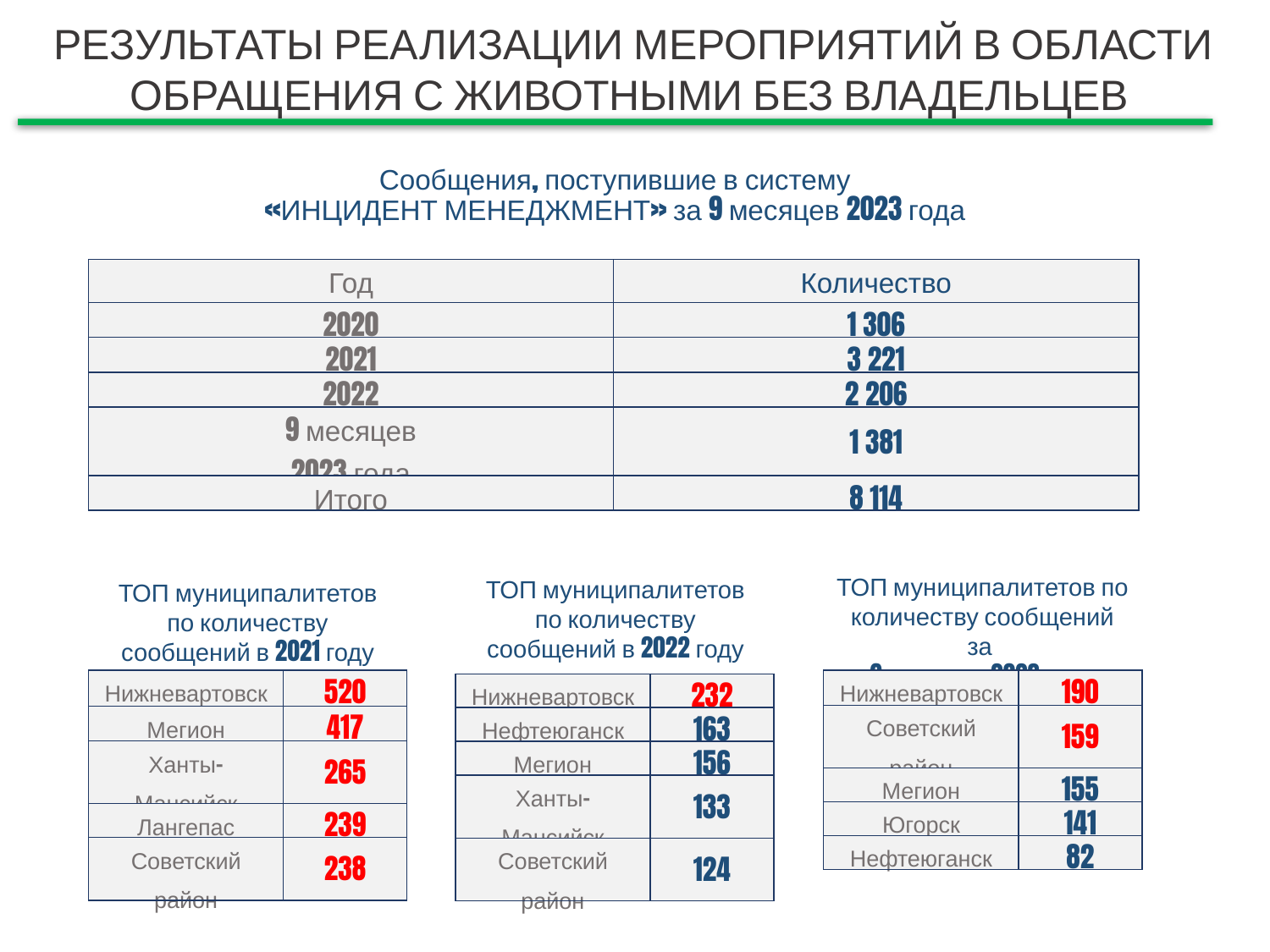

# РЕЗУЛЬТАТЫ РЕАЛИЗАЦИИ МЕРОПРИЯТИЙ В ОБЛАСТИ ОБРАЩЕНИЯ С ЖИВОТНЫМИ БЕЗ ВЛАДЕЛЬЦЕВ

Сообщения, поступившие в систему
«ИНЦИДЕНТ МЕНЕДЖМЕНТ» за 9 месяцев 2023 года
| Год | Количество |
| --- | --- |
| 2020 | 1 306 |
| 2021 | 3 221 |
| 2022 | 2 206 |
| 9 месяцев 2023 года | 1 381 |
| Итого | 8 114 |
ТОП муниципалитетов по количеству сообщений за
9 месяцев 2023 года
ТОП муниципалитетов
по количеству сообщений в 2022 году
ТОП муниципалитетов
по количеству сообщений в 2021 году
| Нижневартовск | 190 |
| --- | --- |
| Советский район | 159 |
| Мегион | 155 |
| Югорск | 141 |
| Нефтеюганск | 82 |
| Нижневартовск | 520 |
| --- | --- |
| Мегион | 417 |
| Ханты-Мансийск | 265 |
| Лангепас | 239 |
| Советский район | 238 |
| Нижневартовск | 232 |
| --- | --- |
| Нефтеюганск | 163 |
| Мегион | 156 |
| Ханты-Мансийск | 133 |
| Советский район | 124 |